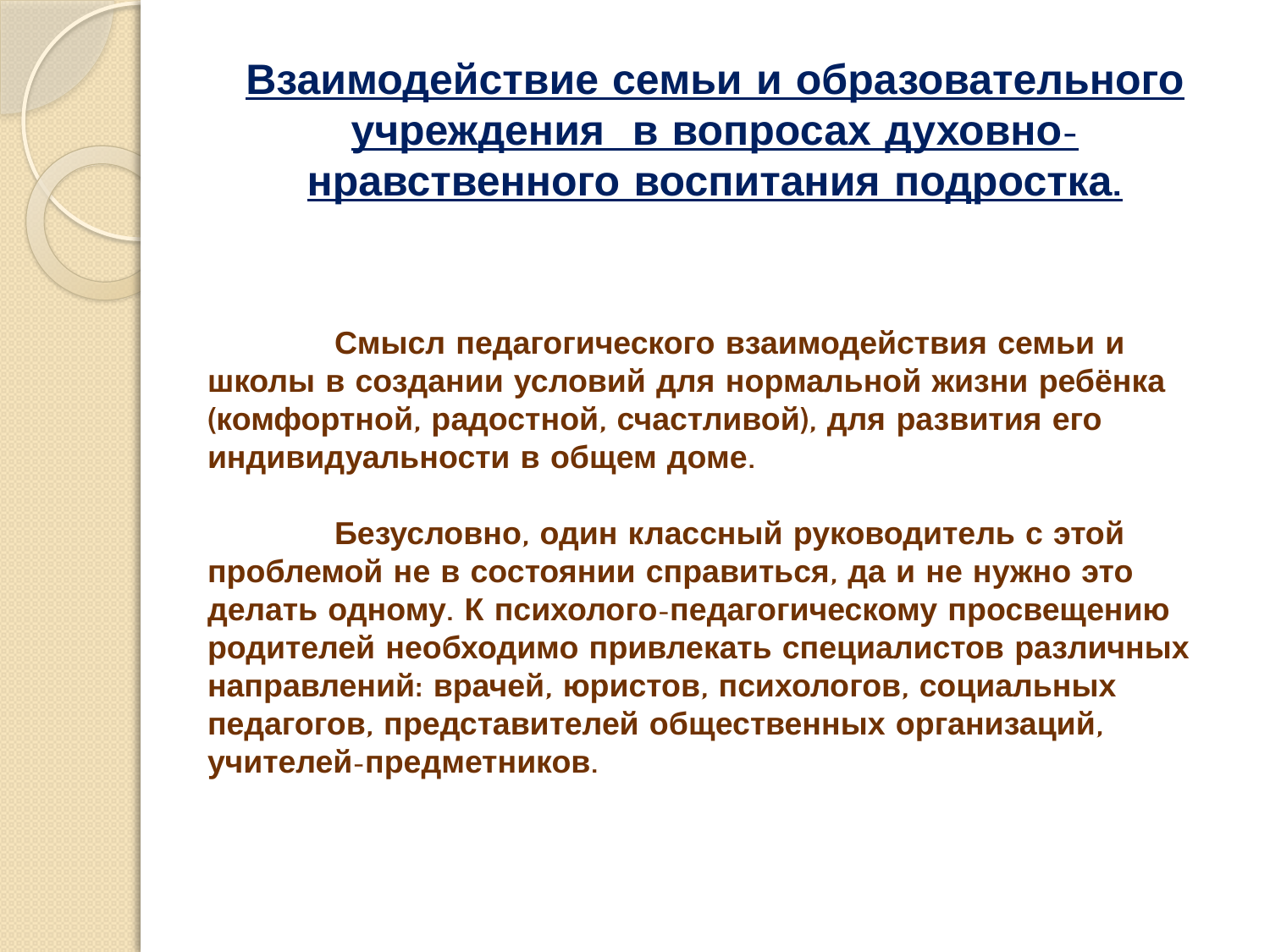

Взаимодействие семьи и образовательного учреждения  в вопросах духовно-нравственного воспитания подростка.
	Смысл педагогического взаимодействия семьи и школы в создании условий для нормальной жизни ребёнка (комфортной, радостной, счастливой), для развития его индивидуальности в общем доме.

	Безусловно, один классный руководитель с этой проблемой не в состоянии справиться, да и не нужно это делать одному. К психолого-педагогическому просвещению родителей необходимо привлекать специалистов различных направлений: врачей, юристов, психологов, социальных педагогов, представителей общественных организаций, учителей-предметников.